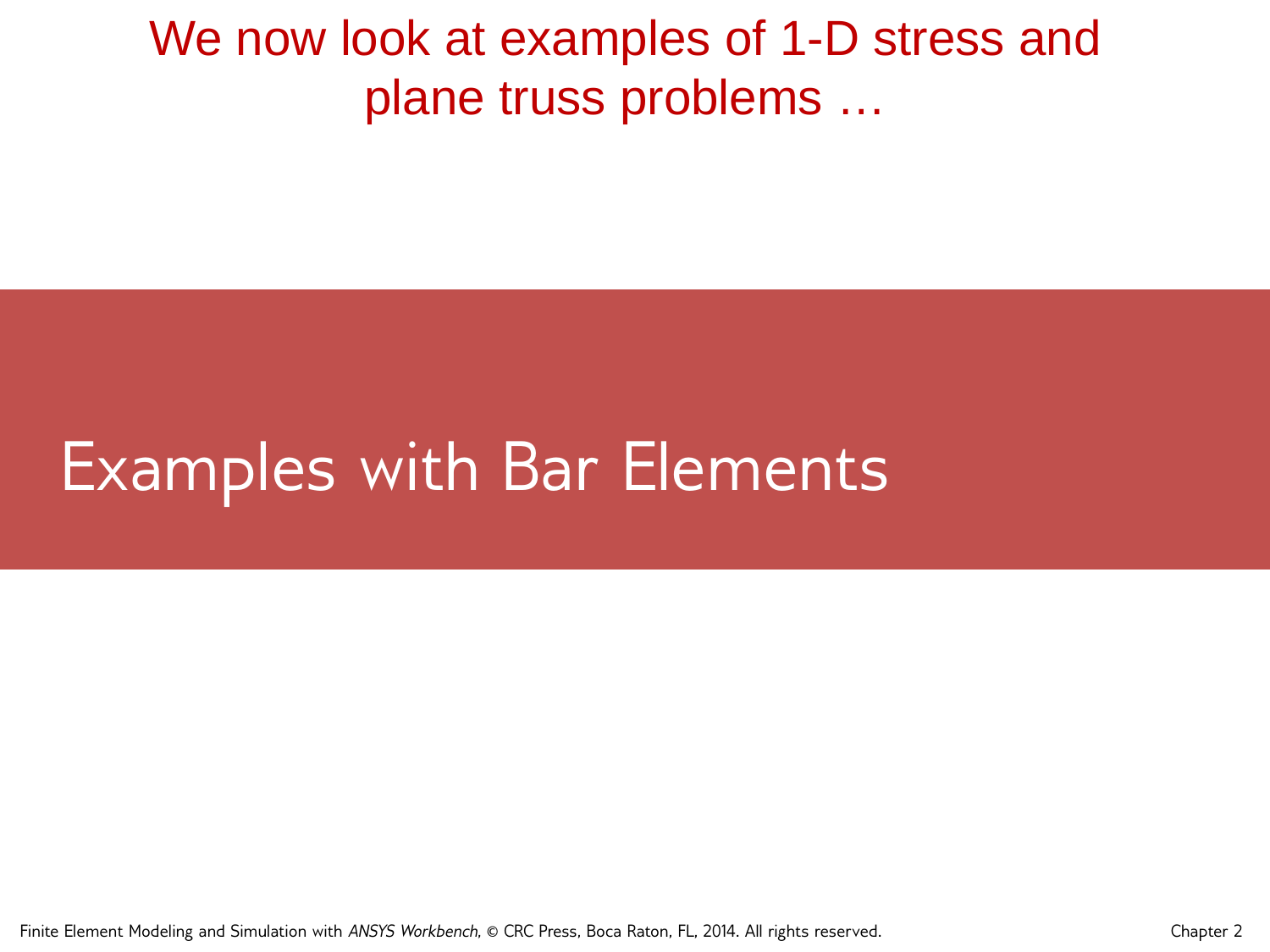

We now look at examples of 1-D stress and plane truss problems …
Examples with Bar Elements